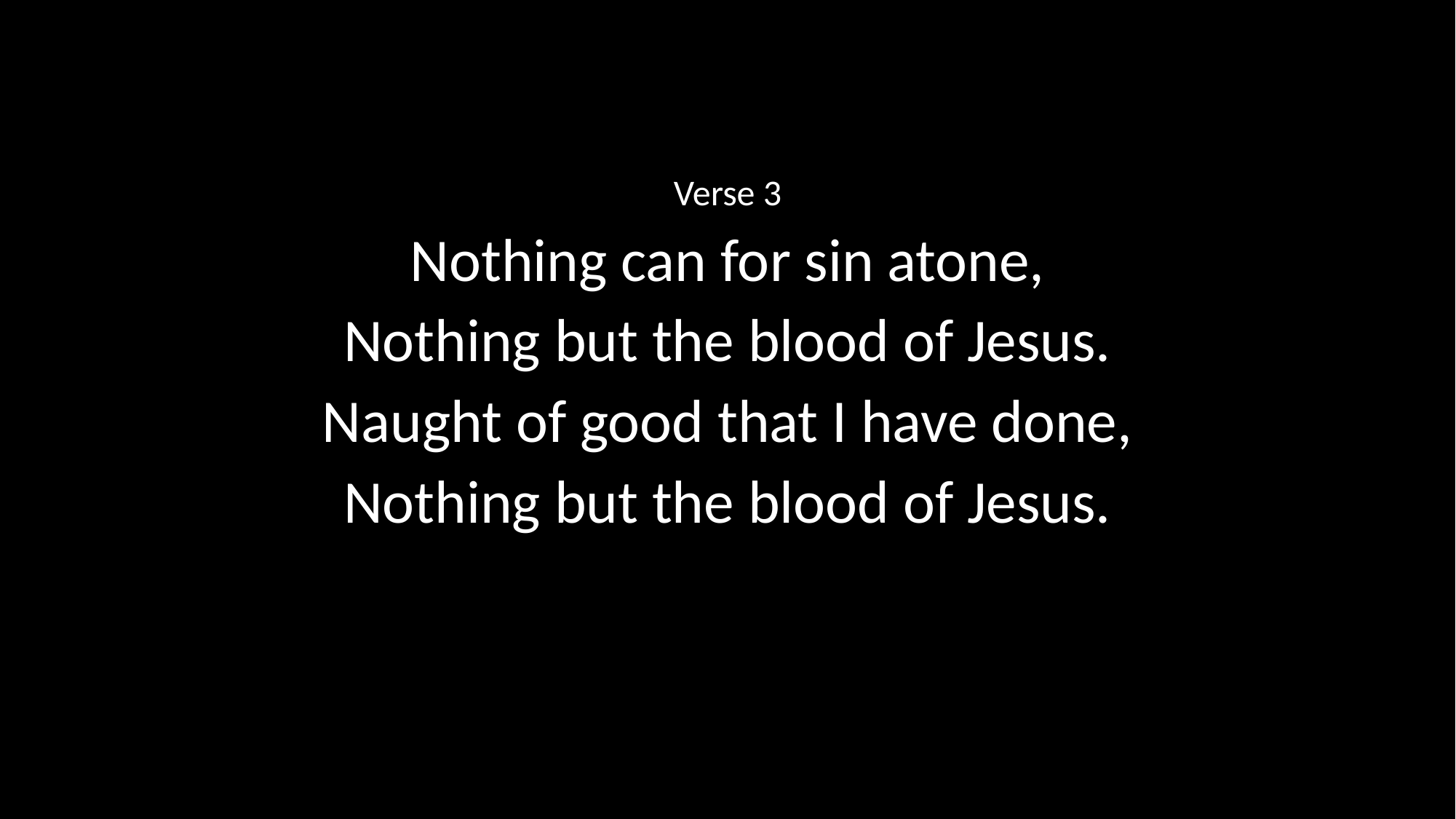

Verse 3
Nothing can for sin atone,
Nothing but the blood of Jesus.
Naught of good that I have done,
Nothing but the blood of Jesus.